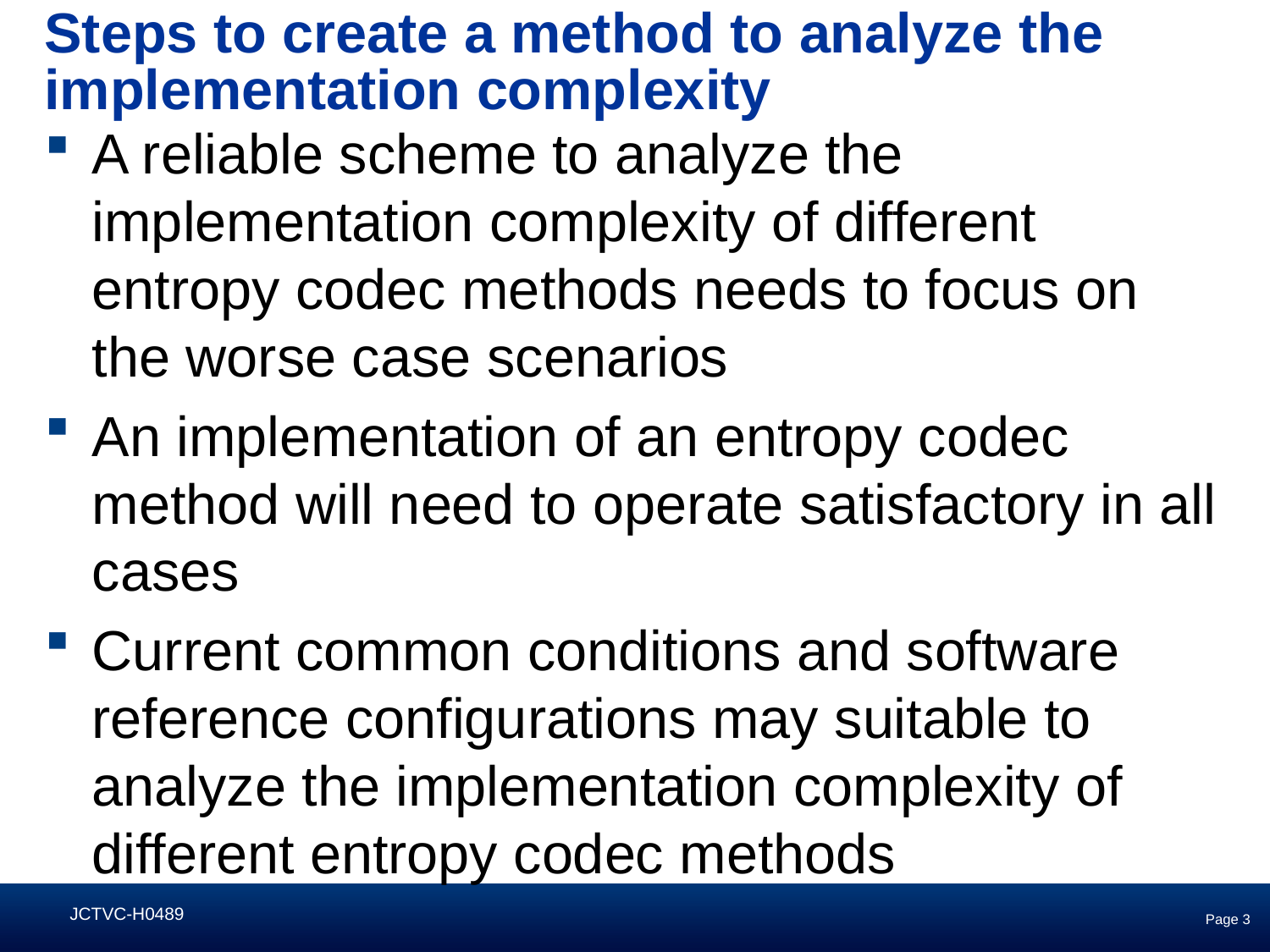

# Steps to create a method to analyze the implementation complexity
A reliable scheme to analyze the implementation complexity of different entropy codec methods needs to focus on the worse case scenarios
An implementation of an entropy codec method will need to operate satisfactory in all cases
Current common conditions and software reference configurations may suitable to analyze the implementation complexity of different entropy codec methods